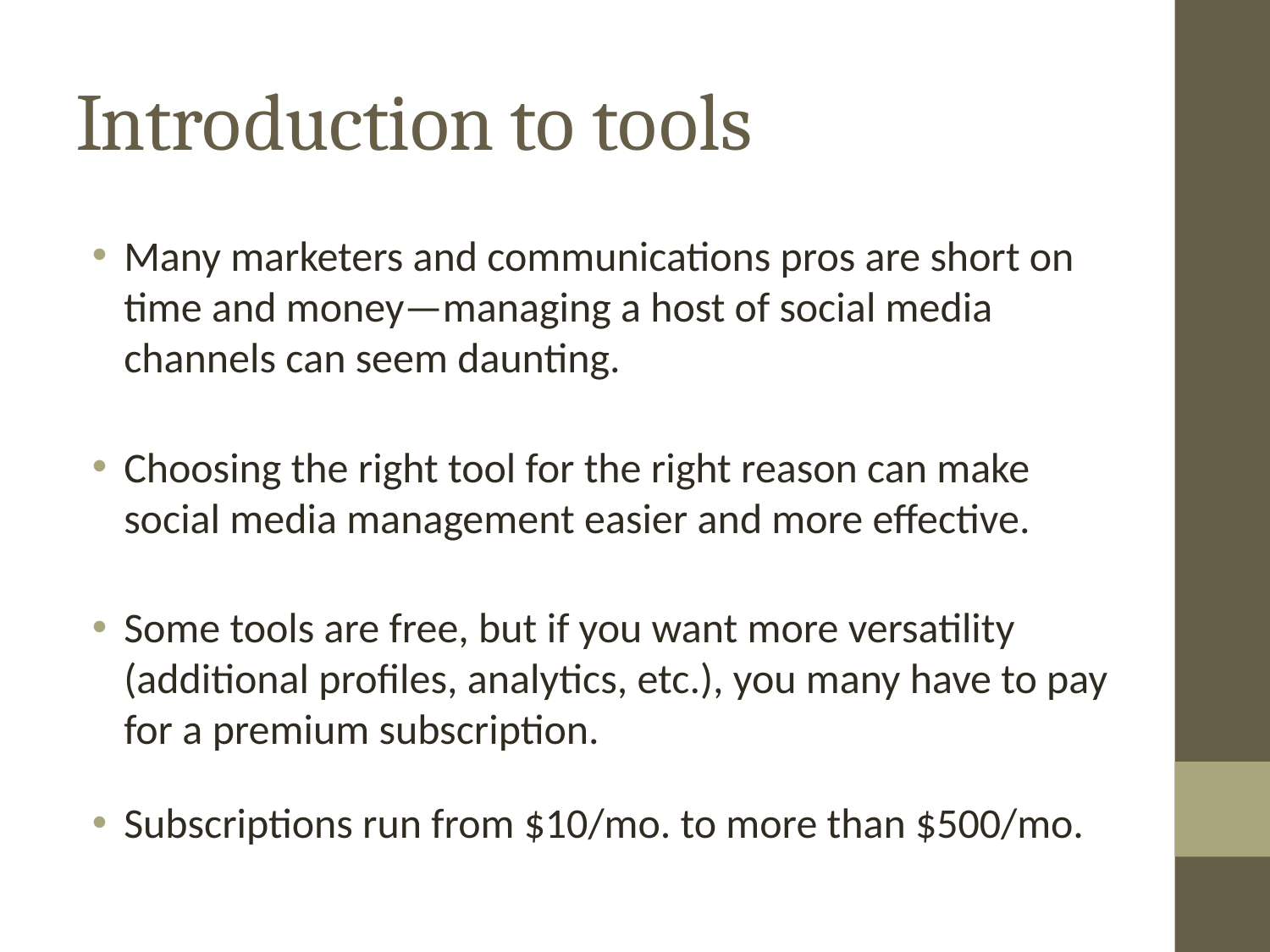

# Introduction to tools
Many marketers and communications pros are short on time and money—managing a host of social media channels can seem daunting.
Choosing the right tool for the right reason can make social media management easier and more effective.
Some tools are free, but if you want more versatility (additional profiles, analytics, etc.), you many have to pay for a premium subscription.

Subscriptions run from $10/mo. to more than $500/mo.